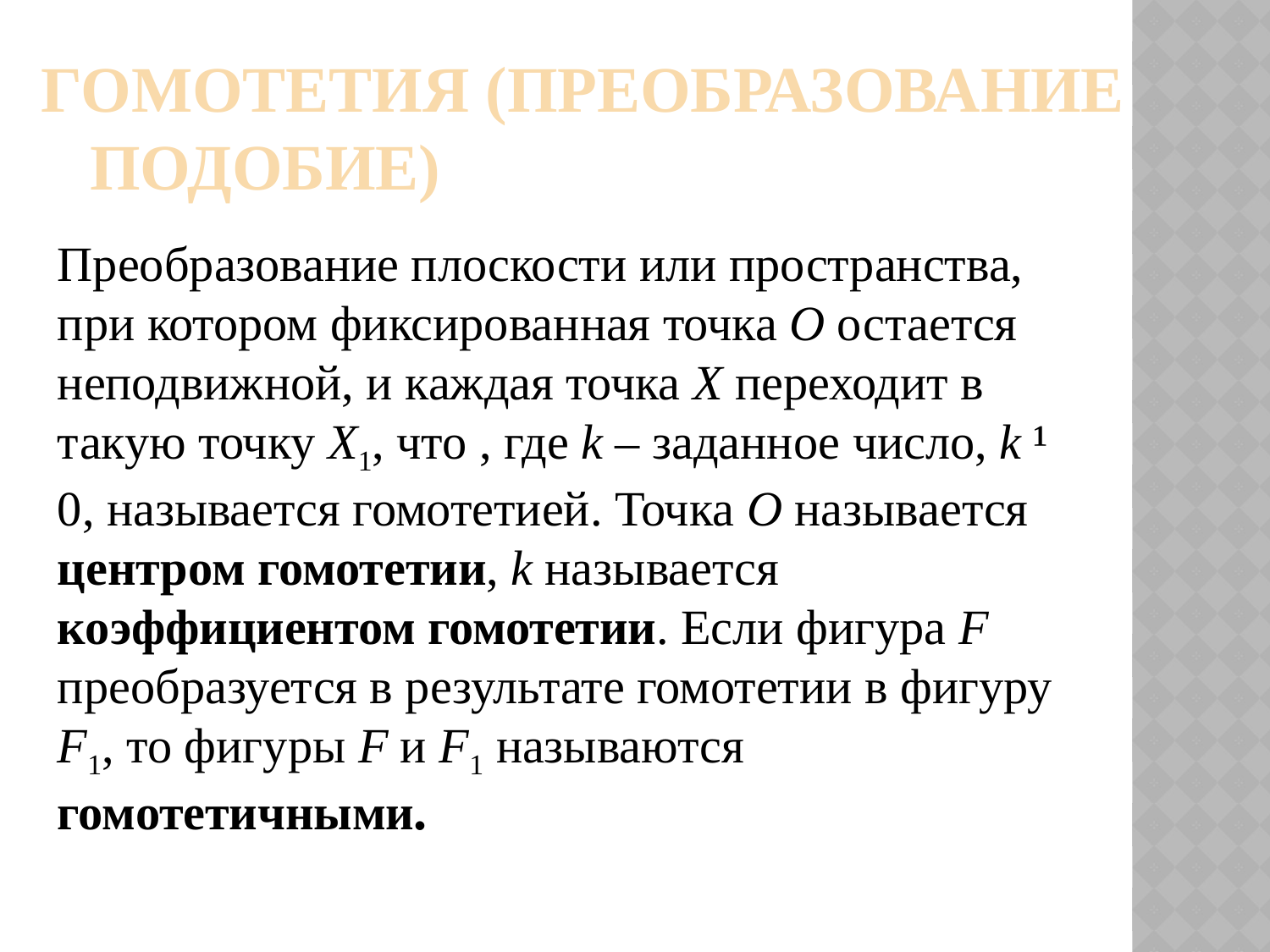

# Гомотетия (преобразование подобие)
Преобразование плоскости или пространства, при котором фиксированная точка O остается неподвижной, и каждая точка X переходит в такую точку X1, что , где k – заданное число, k ¹ 0, называется гомотетией. Точка O называется центром гомотетии, k называется коэффициентом гомотетии. Если фигура F преобразуется в результате гомотетии в фигуру F1, то фигуры F и F1 называются гомотетичными.